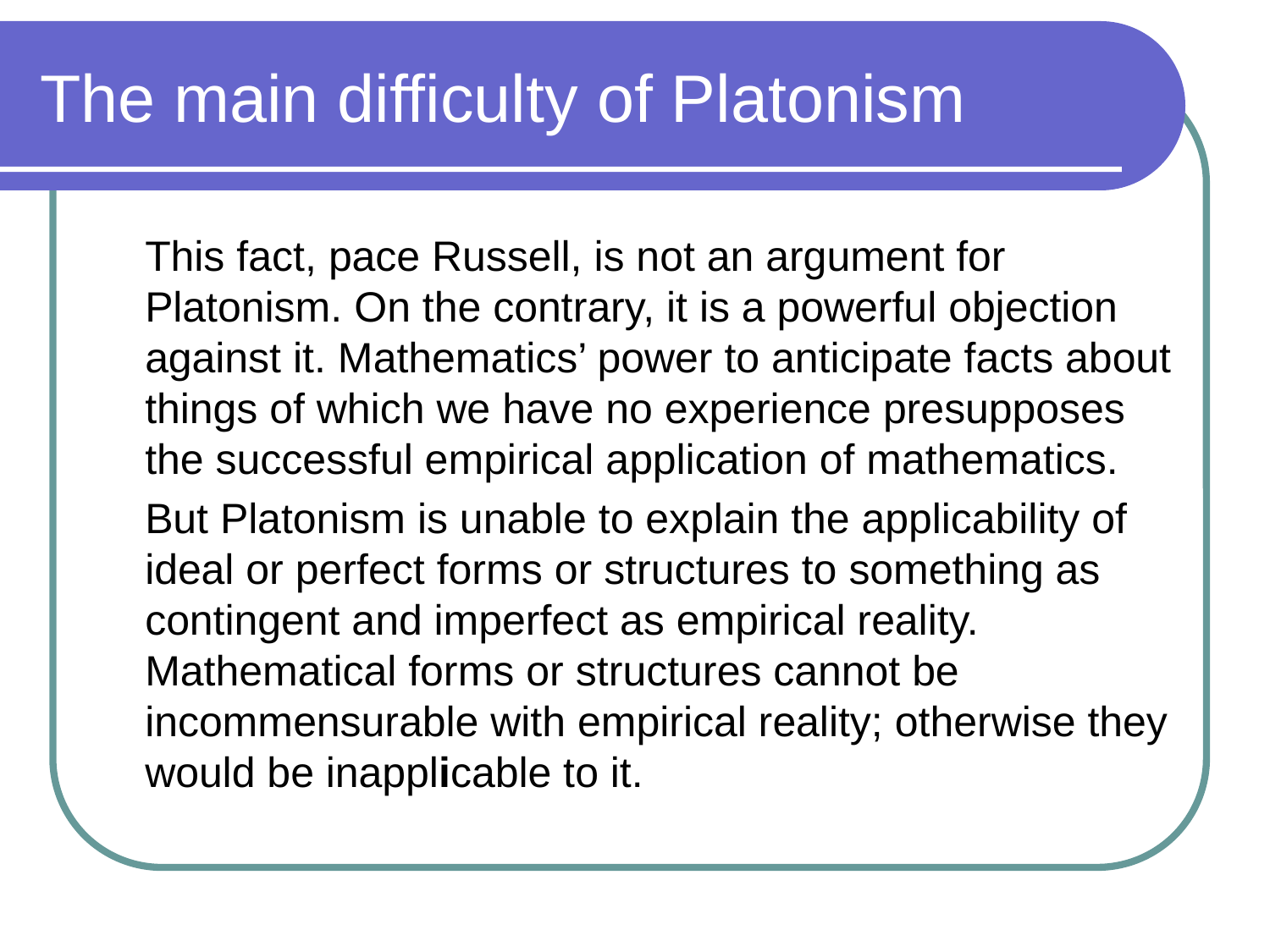

# The main difficulty of Platonism
	This fact, pace Russell, is not an argument for Platonism. On the contrary, it is a powerful objection against it. Mathematics’ power to anticipate facts about things of which we have no experience presupposes the successful empirical application of mathematics.
	But Platonism is unable to explain the applicability of ideal or perfect forms or structures to something as contingent and imperfect as empirical reality. Mathematical forms or structures cannot be incommensurable with empirical reality; otherwise they would be inapplicable to it.